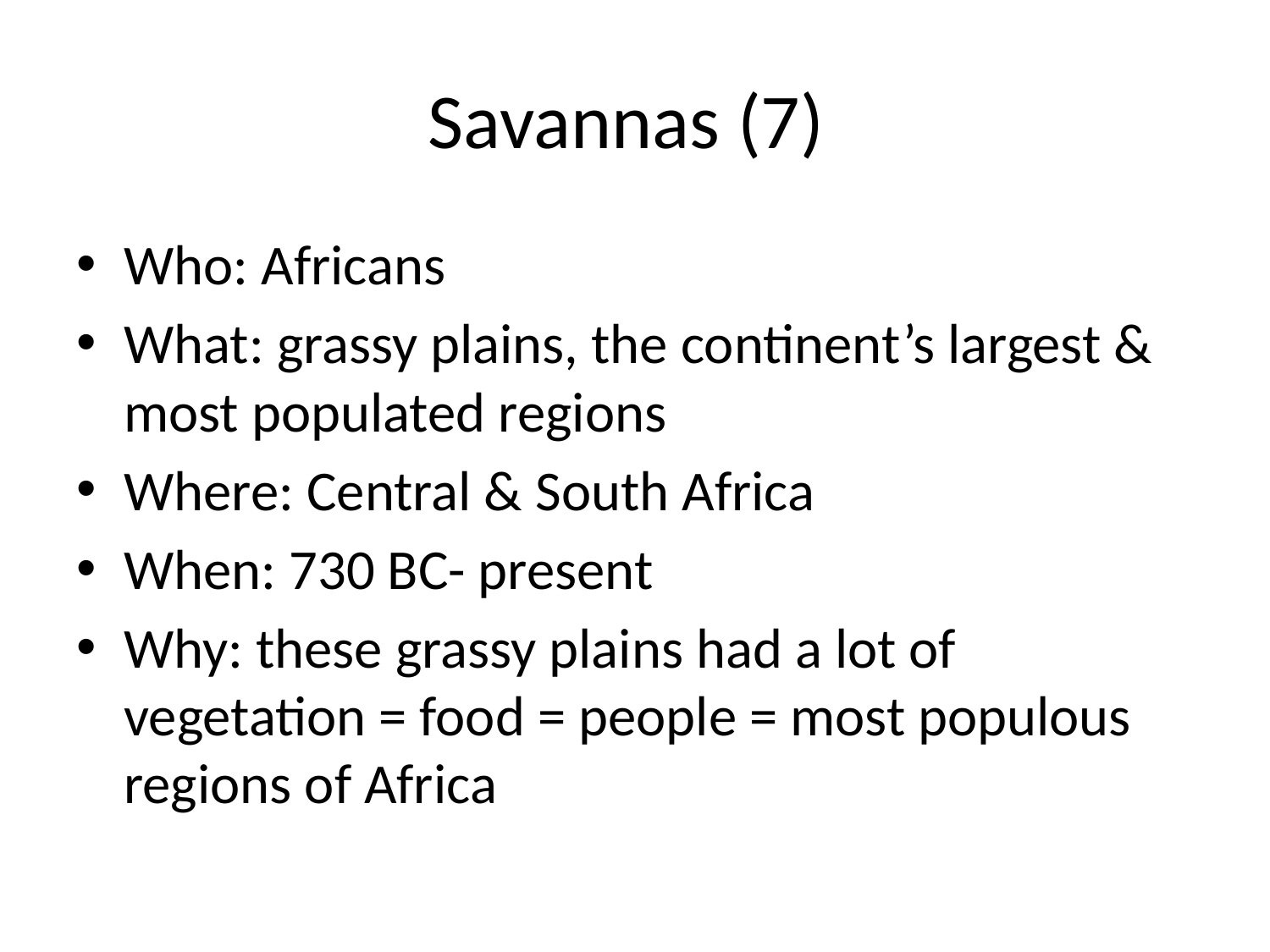

# Savannas (7)
Who: Africans
What: grassy plains, the continent’s largest & most populated regions
Where: Central & South Africa
When: 730 BC- present
Why: these grassy plains had a lot of vegetation = food = people = most populous regions of Africa